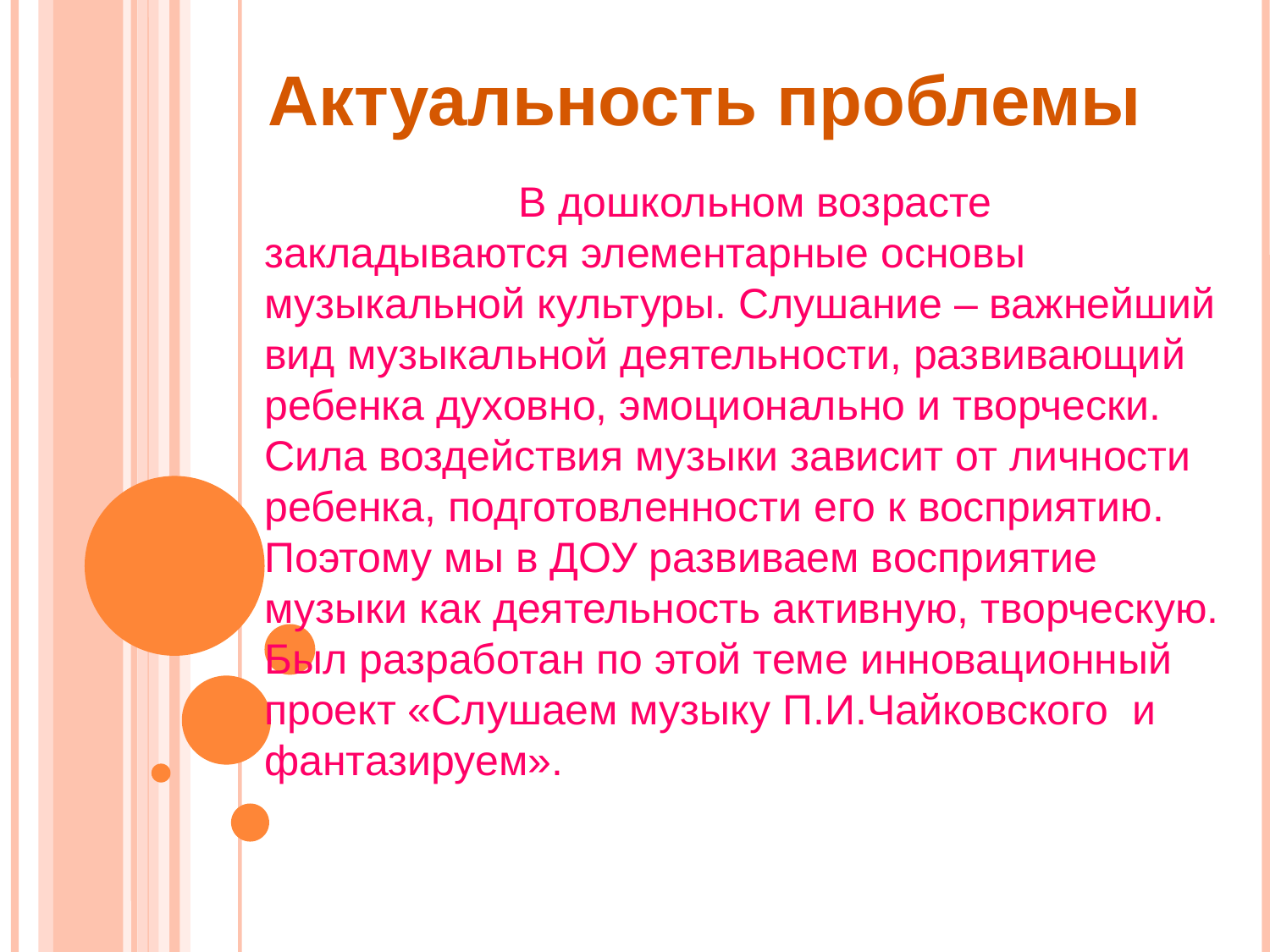

Актуальность проблемы
		В дошкольном возрасте закладываются элементарные основы музыкальной культуры. Слушание – важнейший вид музыкальной деятельности, развивающий ребенка духовно, эмоционально и творчески. Сила воздействия музыки зависит от личности ребенка, подготовленности его к восприятию. Поэтому мы в ДОУ развиваем восприятие музыки как деятельность активную, творческую. Был разработан по этой теме инновационный проект «Слушаем музыку П.И.Чайковского  и фантазируем».